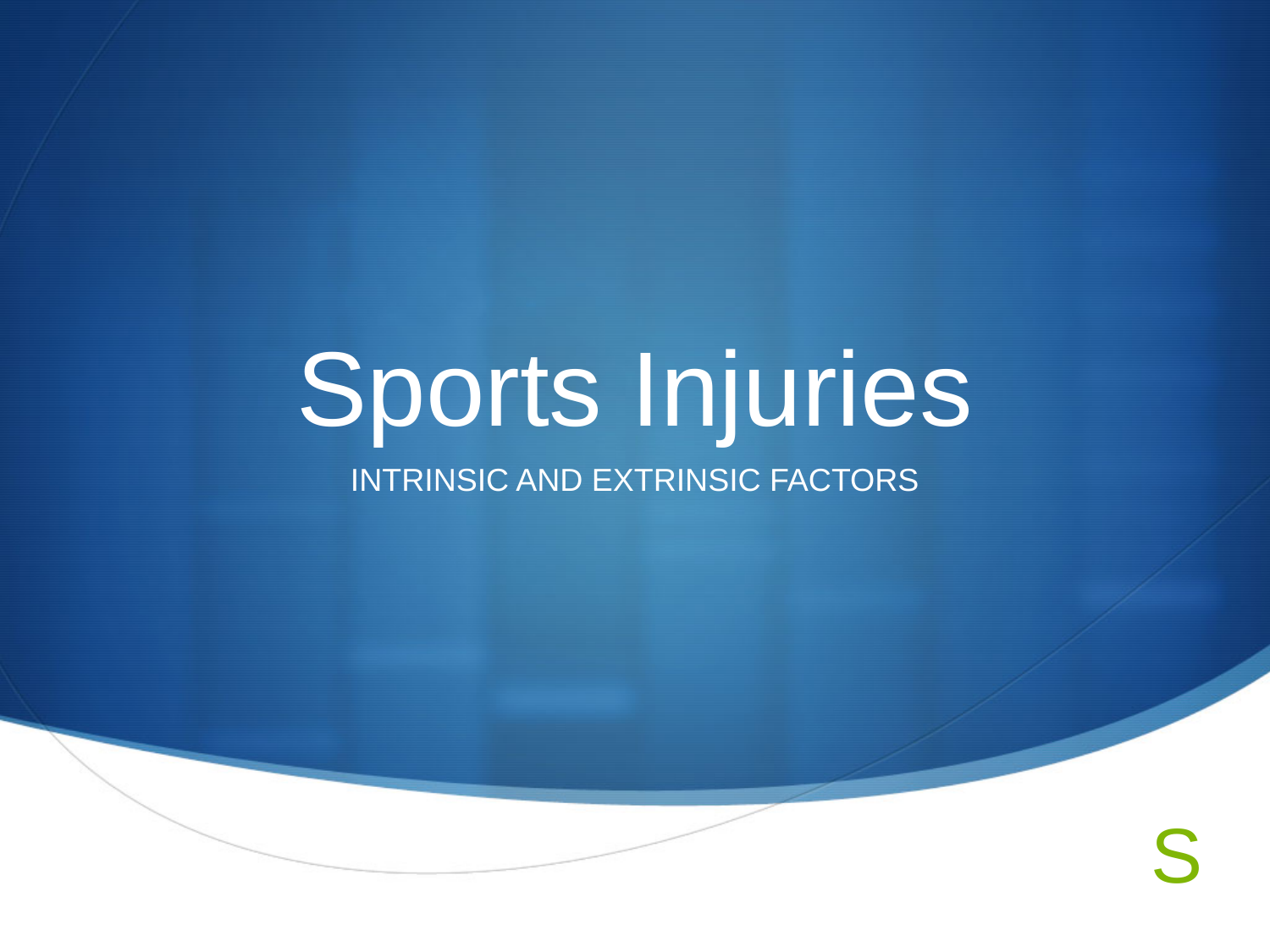

# Sports Injuries
INTRINSIC AND EXTRINSIC FACTORS